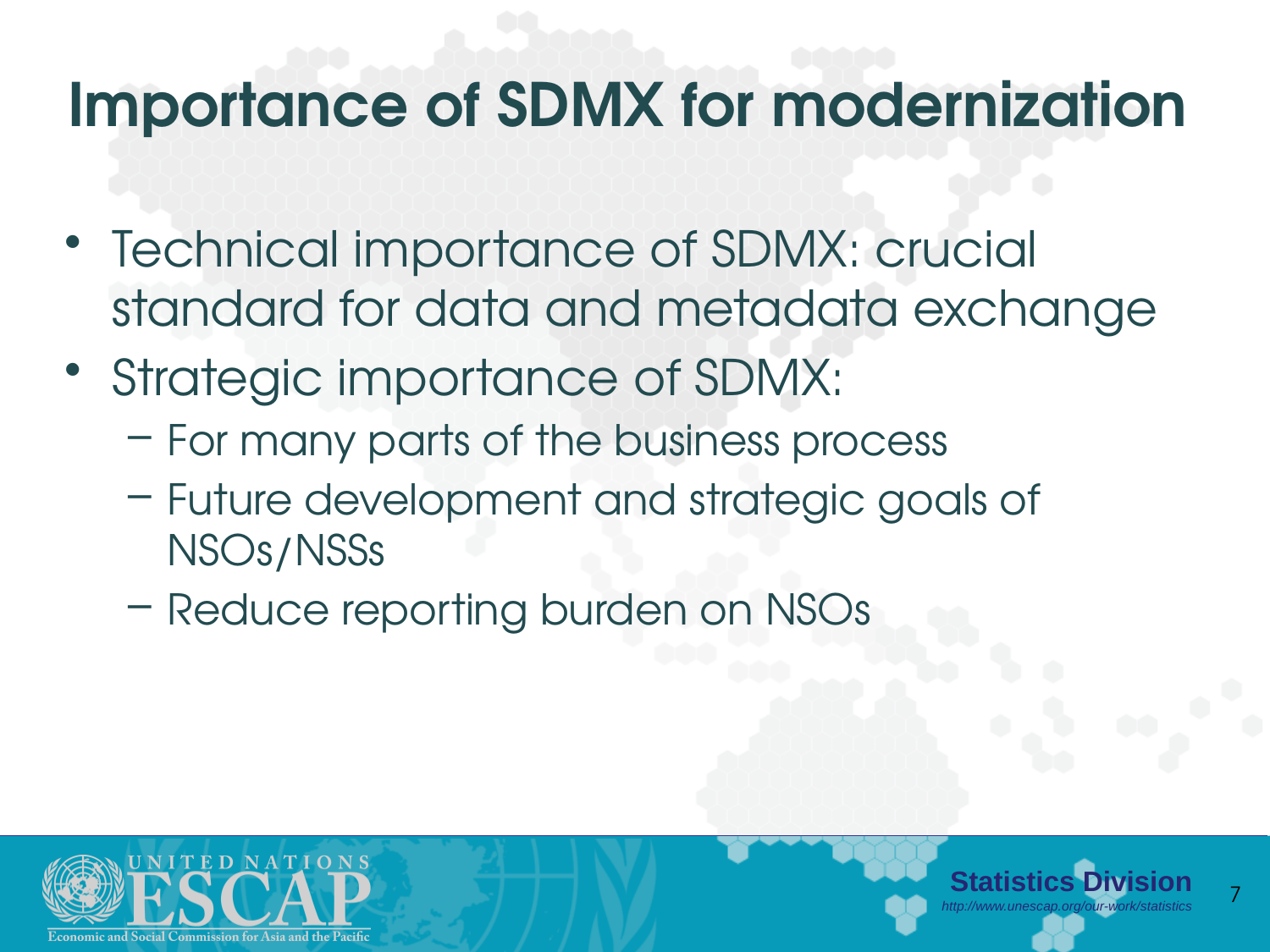

# Importance of SDMX for modernization
Technical importance of SDMX: crucial standard for data and metadata exchange
Strategic importance of SDMX:
For many parts of the business process
Future development and strategic goals of NSOs/NSSs
Reduce reporting burden on NSOs
7